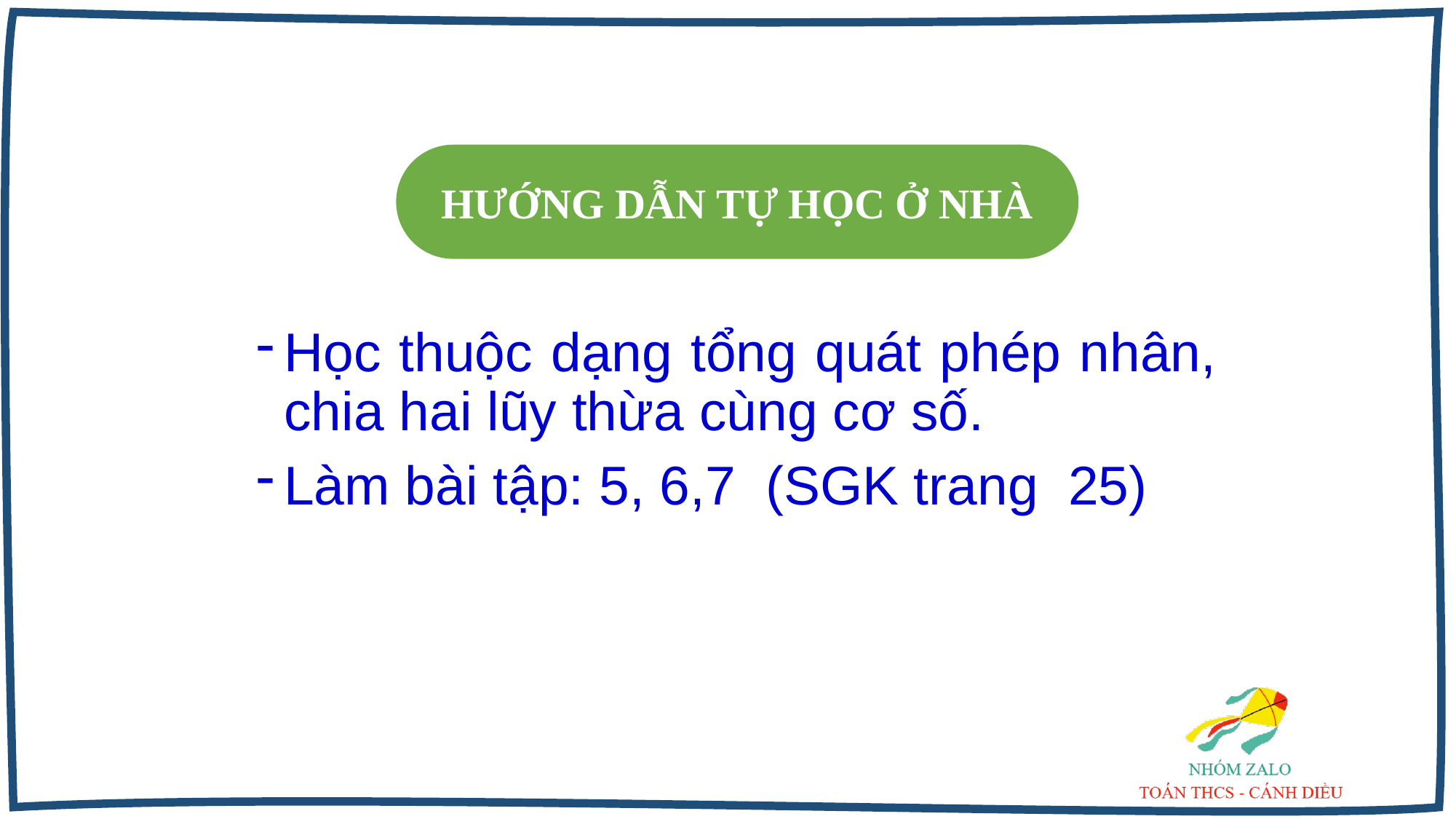

HƯỚNG DẪN TỰ HỌC Ở NHÀ
Học thuộc dạng tổng quát phép nhân, chia hai lũy thừa cùng cơ số.
Làm bài tập: 5, 6,7  (SGK trang  25)